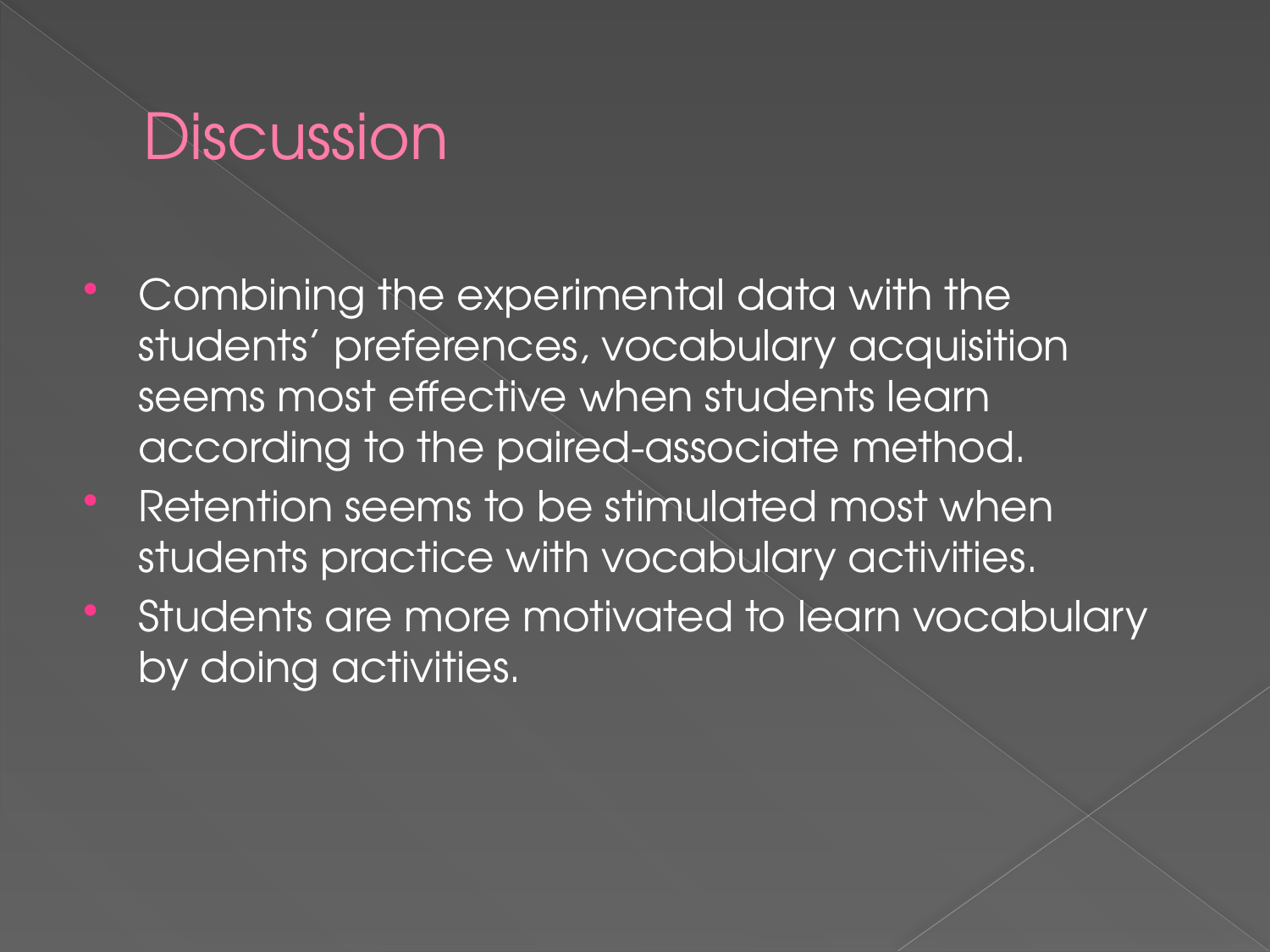

# Discussion
Combining the experimental data with the students’ preferences, vocabulary acquisition seems most effective when students learn according to the paired-associate method.
Retention seems to be stimulated most when students practice with vocabulary activities.
Students are more motivated to learn vocabulary by doing activities.